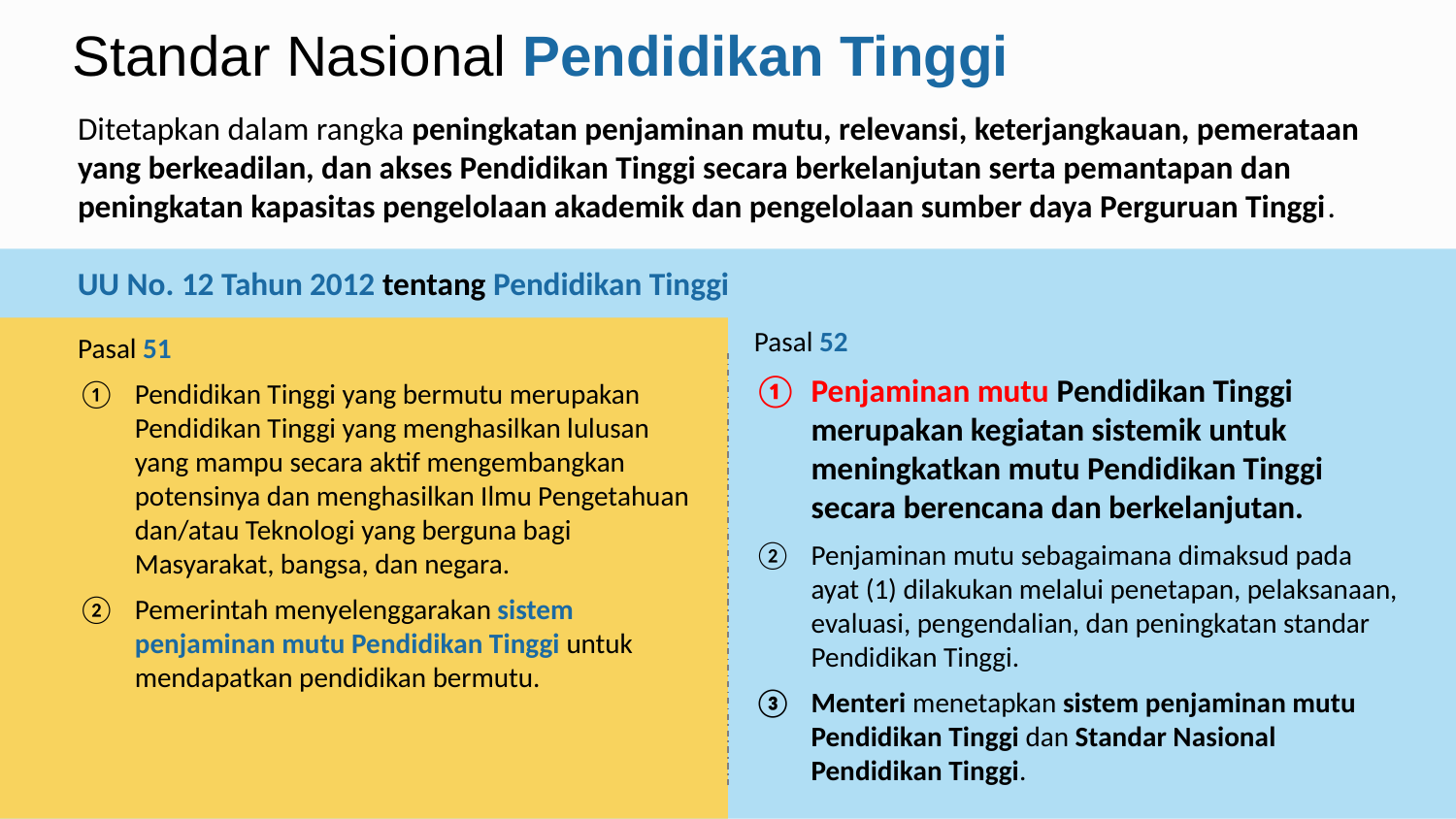

# Standar Nasional Pendidikan Tinggi
Ditetapkan dalam rangka peningkatan penjaminan mutu, relevansi, keterjangkauan, pemerataan yang berkeadilan, dan akses Pendidikan Tinggi secara berkelanjutan serta pemantapan dan peningkatan kapasitas pengelolaan akademik dan pengelolaan sumber daya Perguruan Tinggi.

UU No. 12 Tahun 2012 tentang Pendidikan Tinggi
Pasal 52
Penjaminan mutu Pendidikan Tinggi merupakan kegiatan sistemik untuk meningkatkan mutu Pendidikan Tinggi secara berencana dan berkelanjutan.
Penjaminan mutu sebagaimana dimaksud pada ayat (1) dilakukan melalui penetapan, pelaksanaan, evaluasi, pengendalian, dan peningkatan standar Pendidikan Tinggi.
Menteri menetapkan sistem penjaminan mutu Pendidikan Tinggi dan Standar Nasional Pendidikan Tinggi.

Pasal 51
Pendidikan Tinggi yang bermutu merupakan Pendidikan Tinggi yang menghasilkan lulusan yang mampu secara aktif mengembangkan potensinya dan menghasilkan Ilmu Pengetahuan dan/atau Teknologi yang berguna bagi Masyarakat, bangsa, dan negara.
Pemerintah menyelenggarakan sistem penjaminan mutu Pendidikan Tinggi untuk mendapatkan pendidikan bermutu.